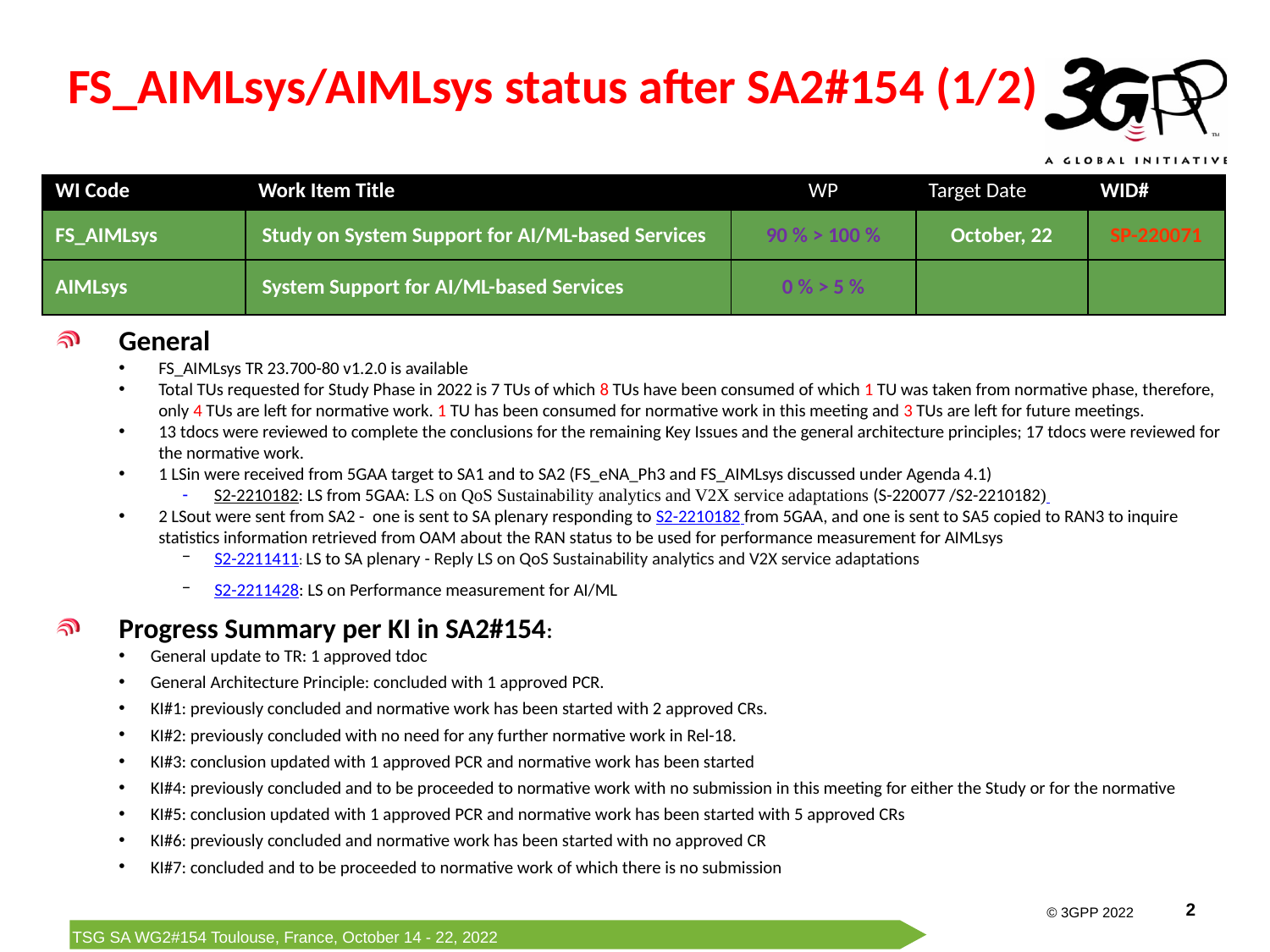

# FS_AIMLsys/AIMLsys status after SA2#154 (1/2)
| WI Code | Work Item Title | WP | Target Date | WID# |
| --- | --- | --- | --- | --- |
| FS\_AIMLsys | Study on System Support for AI/ML-based Services | 90 % > 100 % | October, 22 | SP-220071 |
| AIMLsys | System Support for AI/ML-based Services | 0 % > 5 % |  |  |
General
FS_AIMLsys TR 23.700-80 v1.2.0 is available
Total TUs requested for Study Phase in 2022 is 7 TUs of which 8 TUs have been consumed of which 1 TU was taken from normative phase, therefore, only 4 TUs are left for normative work. 1 TU has been consumed for normative work in this meeting and 3 TUs are left for future meetings.
13 tdocs were reviewed to complete the conclusions for the remaining Key Issues and the general architecture principles; 17 tdocs were reviewed for the normative work.
1 LSin were received from 5GAA target to SA1 and to SA2 (FS_eNA_Ph3 and FS_AIMLsys discussed under Agenda 4.1)
S2-2210182: LS from 5GAA: LS on QoS Sustainability analytics and V2X service adaptations (S-220077 /S2-2210182)
2 LSout were sent from SA2 -  one is sent to SA plenary responding to S2-2210182 from 5GAA, and one is sent to SA5 copied to RAN3 to inquire statistics information retrieved from OAM about the RAN status to be used for performance measurement for AIMLsys
S2-2211411: LS to SA plenary - Reply LS on QoS Sustainability analytics and V2X service adaptations
S2-2211428: LS on Performance measurement for AI/ML
Progress Summary per KI in SA2#154:
General update to TR: 1 approved tdoc
General Architecture Principle: concluded with 1 approved PCR.
KI#1: previously concluded and normative work has been started with 2 approved CRs.
KI#2: previously concluded with no need for any further normative work in Rel-18.
KI#3: conclusion updated with 1 approved PCR and normative work has been started
KI#4: previously concluded and to be proceeded to normative work with no submission in this meeting for either the Study or for the normative
KI#5: conclusion updated with 1 approved PCR and normative work has been started with 5 approved CRs
KI#6: previously concluded and normative work has been started with no approved CR
KI#7: concluded and to be proceeded to normative work of which there is no submission